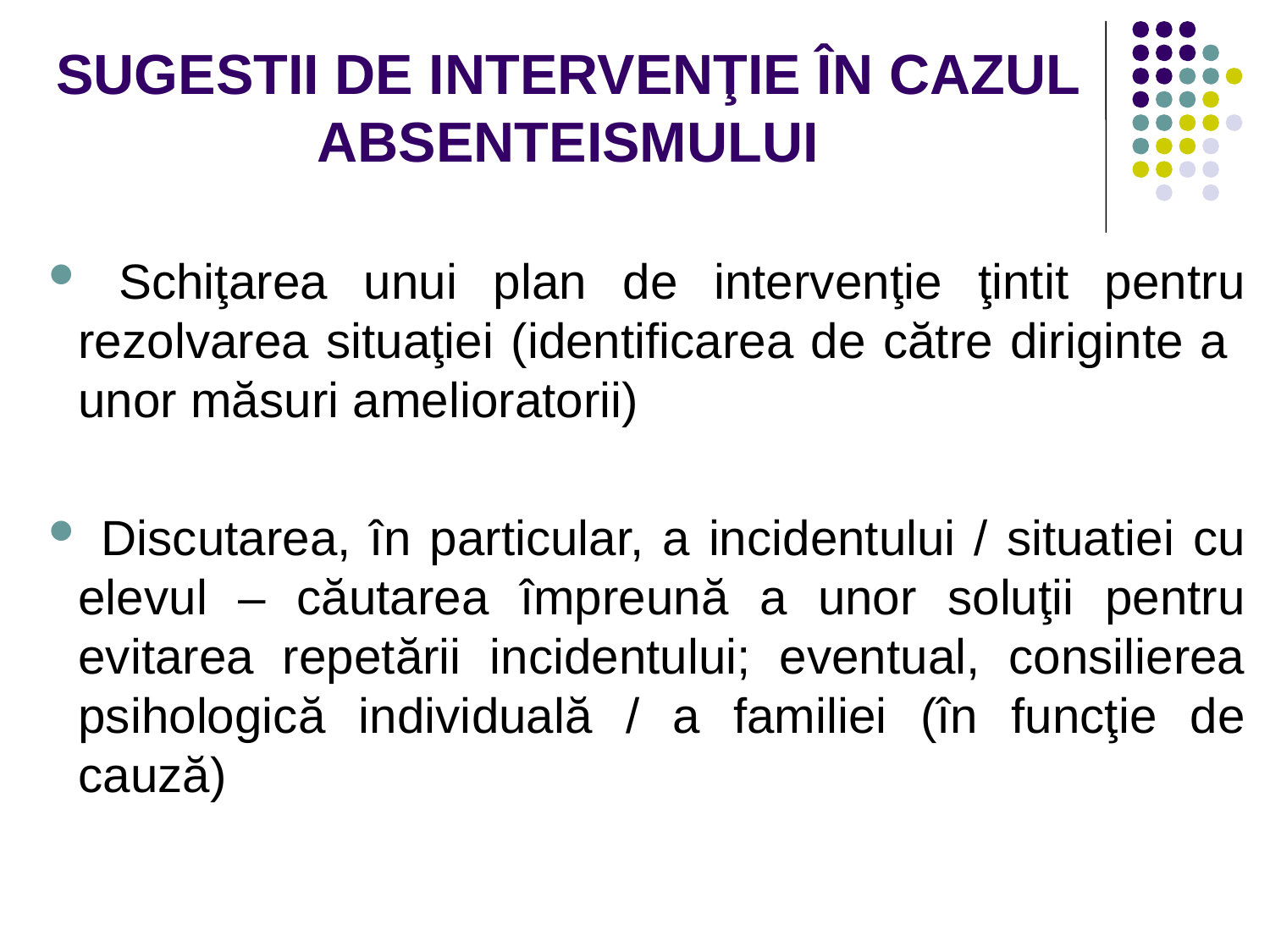

# SUGESTII DE INTERVENŢIE ÎN CAZUL ABSENTEISMULUI
 Schiţarea unui plan de intervenţie ţintit pentru rezolvarea situaţiei (identificarea de către diriginte a  unor măsuri amelioratorii)

 Discutarea, în particular, a incidentului / situatiei cu elevul – căutarea împreună a unor soluţii pentru evitarea repetării incidentului; eventual, consilierea psihologică individuală / a familiei (în funcţie de cauză)